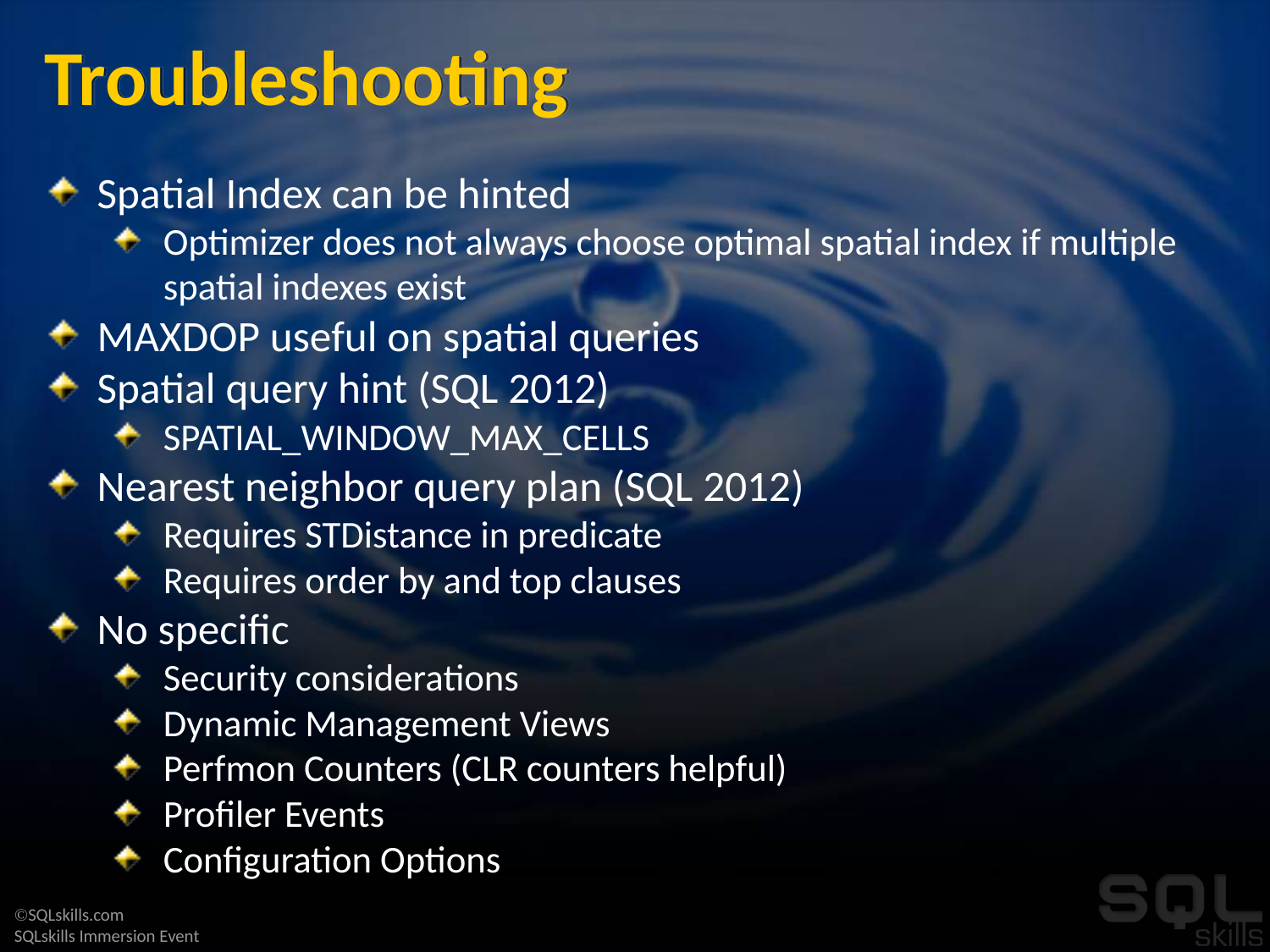

# Troubleshooting
Spatial Index can be hinted
Optimizer does not always choose optimal spatial index if multiple spatial indexes exist
MAXDOP useful on spatial queries
Spatial query hint (SQL 2012)
SPATIAL_WINDOW_MAX_CELLS
Nearest neighbor query plan (SQL 2012)
Requires STDistance in predicate
Requires order by and top clauses
No specific
Security considerations
Dynamic Management Views
Perfmon Counters (CLR counters helpful)
Profiler Events
Configuration Options